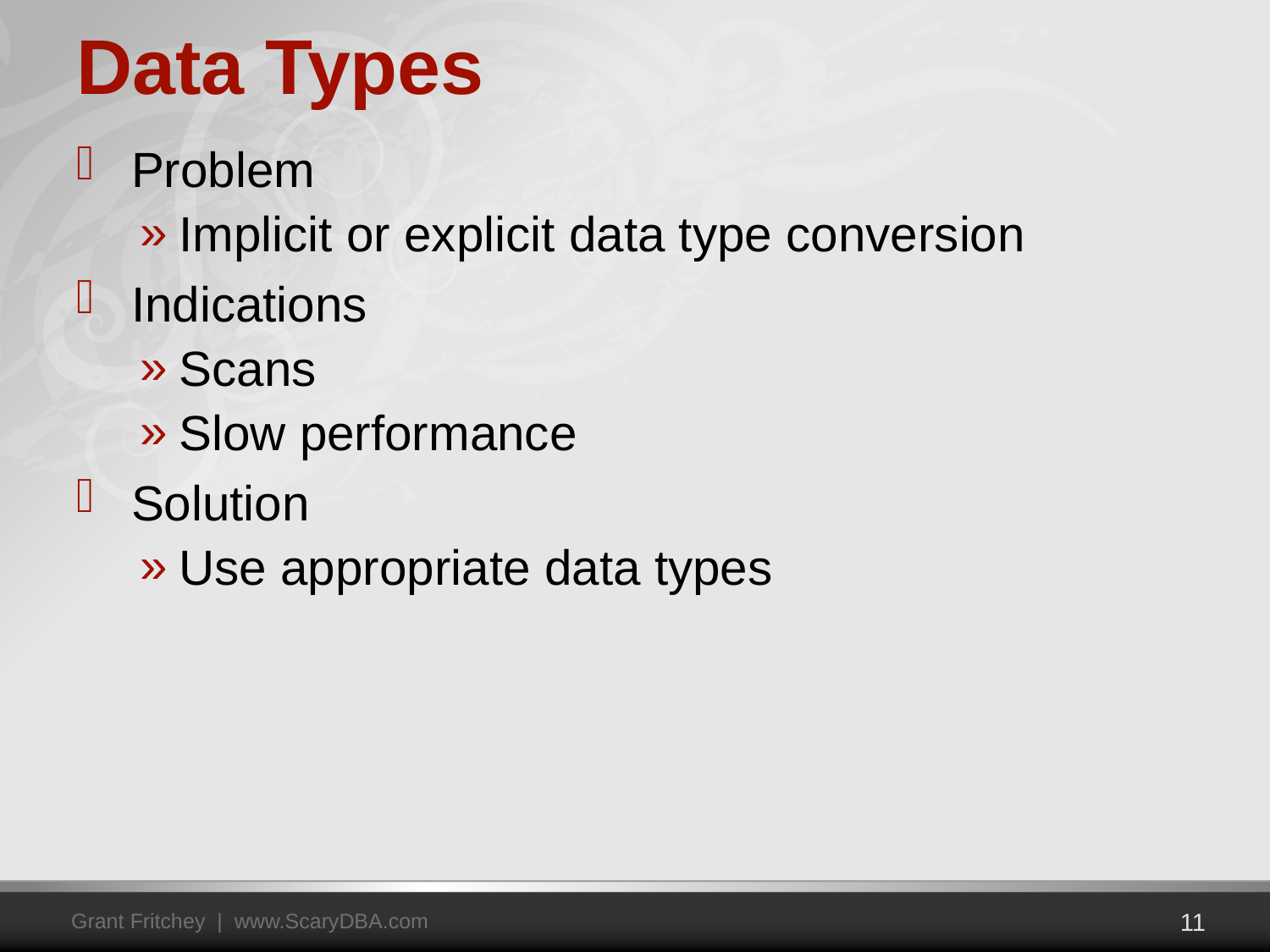

# Data Types
Problem
Implicit or explicit data type conversion
Indications
Scans
Slow performance
Solution
Use appropriate data types
11